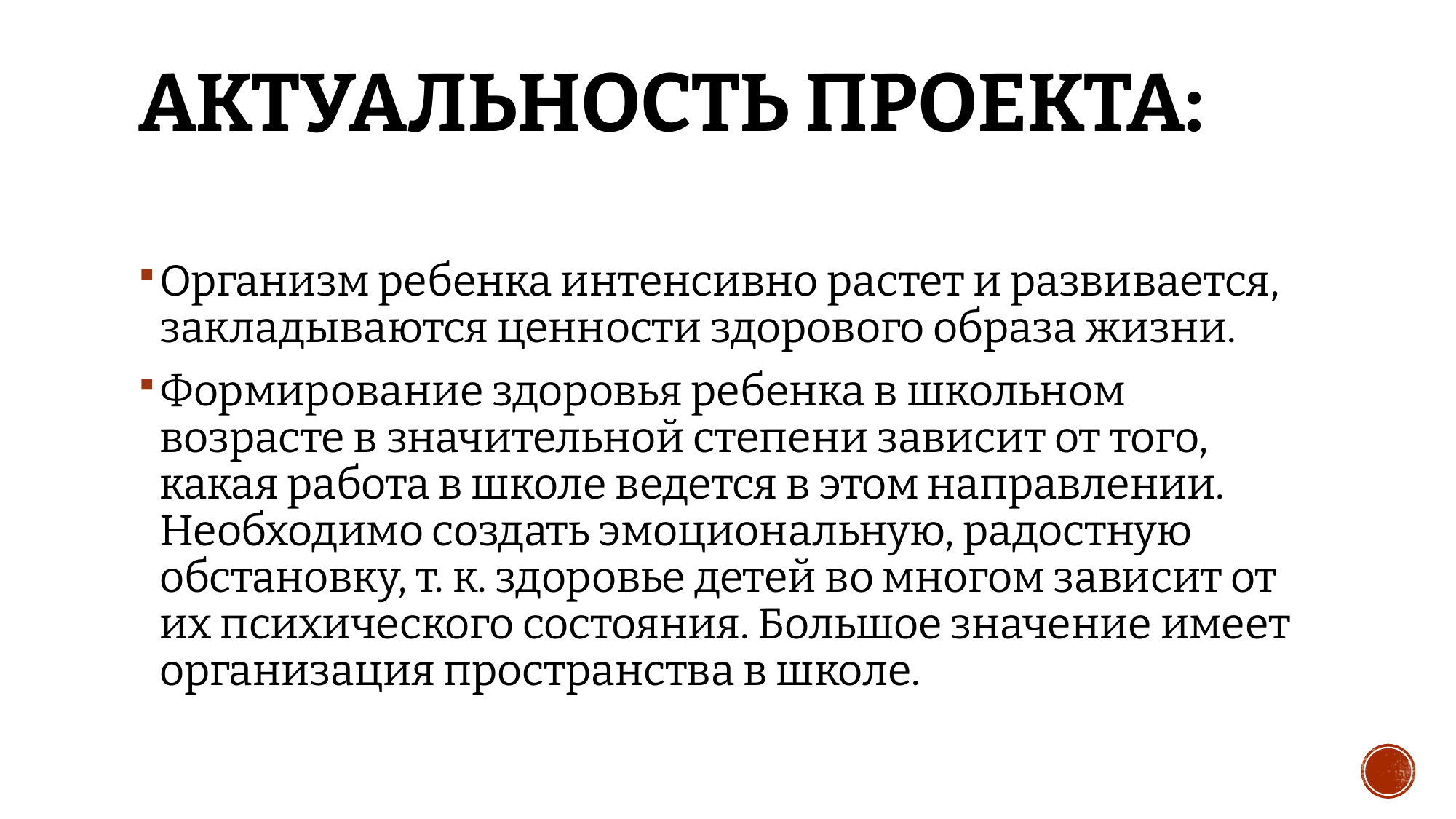

# Актуальность проекта:
Организм ребенка интенсивно растет и развивается, закладываются ценности здорового образа жизни.
Формирование здоровья ребенка в школьном возрасте в значительной степени зависит от того, какая работа в школе ведется в этом направлении. Необходимо создать эмоциональную, радостную обстановку, т. к. здоровье детей во многом зависит от их психического состояния. Большое значение имеет организация пространства в школе.